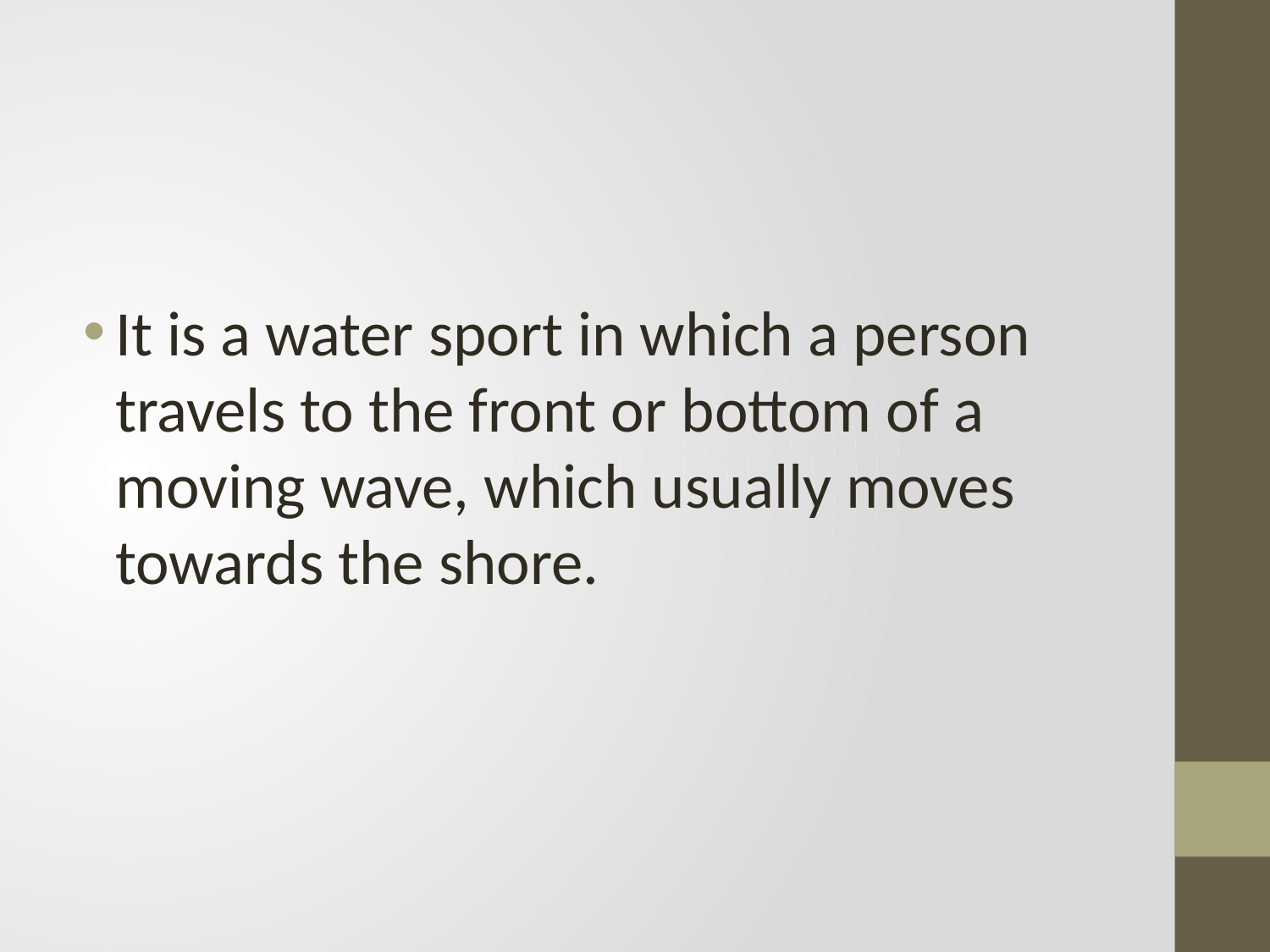

#
It is a water sport in which a person travels to the front or bottom of a moving wave, which usually moves towards the shore.